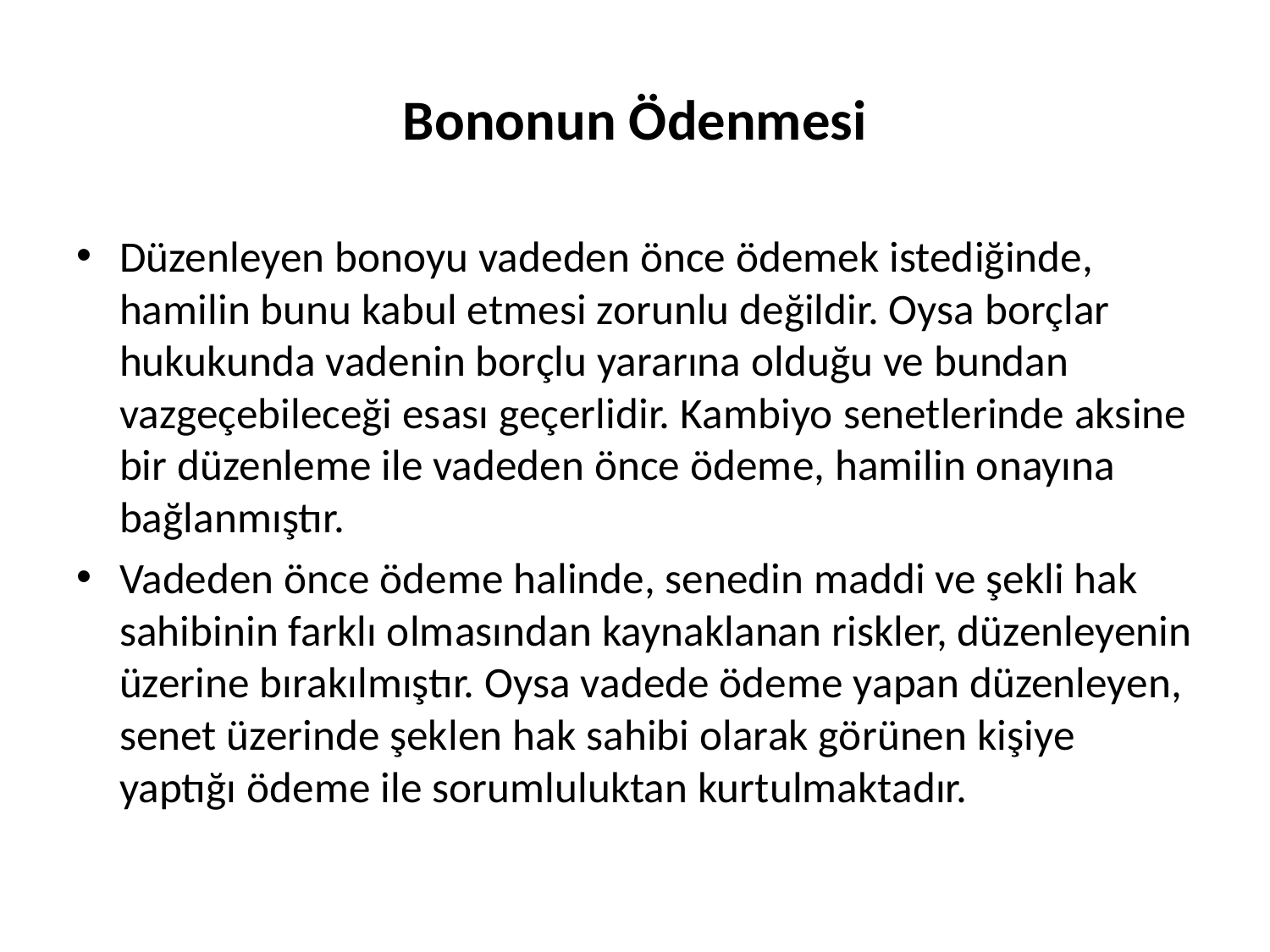

# Bononun Ödenmesi
Düzenleyen bonoyu vadeden önce ödemek istediğinde, hamilin bunu kabul etmesi zorunlu değildir. Oysa borçlar hukukunda vadenin borçlu yararına olduğu ve bundan vazgeçebileceği esası geçerlidir. Kambiyo senetlerinde aksine bir düzenleme ile vadeden önce ödeme, hamilin onayına bağlanmıştır.
Vadeden önce ödeme halinde, senedin maddi ve şekli hak sahibinin farklı olmasından kaynaklanan riskler, düzenleyenin üzerine bırakılmıştır. Oysa vadede ödeme yapan düzenleyen, senet üzerinde şeklen hak sahibi olarak görünen kişiye yaptığı ödeme ile sorumluluktan kurtulmaktadır.